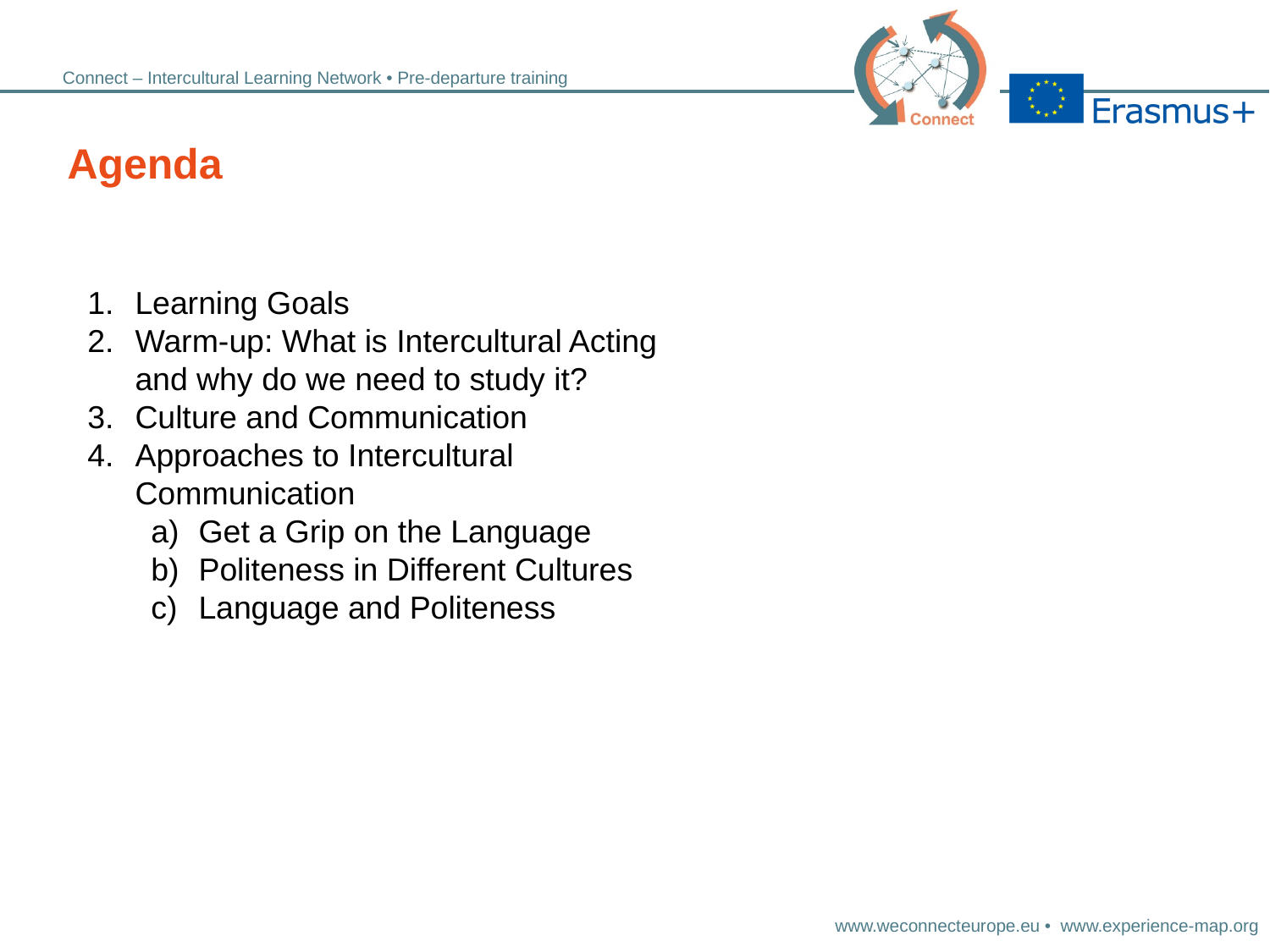

Agenda
Learning Goals
Warm-up: What is Intercultural Acting and why do we need to study it?
Culture and Communication
Approaches to Intercultural Communication
Get a Grip on the Language
Politeness in Different Cultures
Language and Politeness